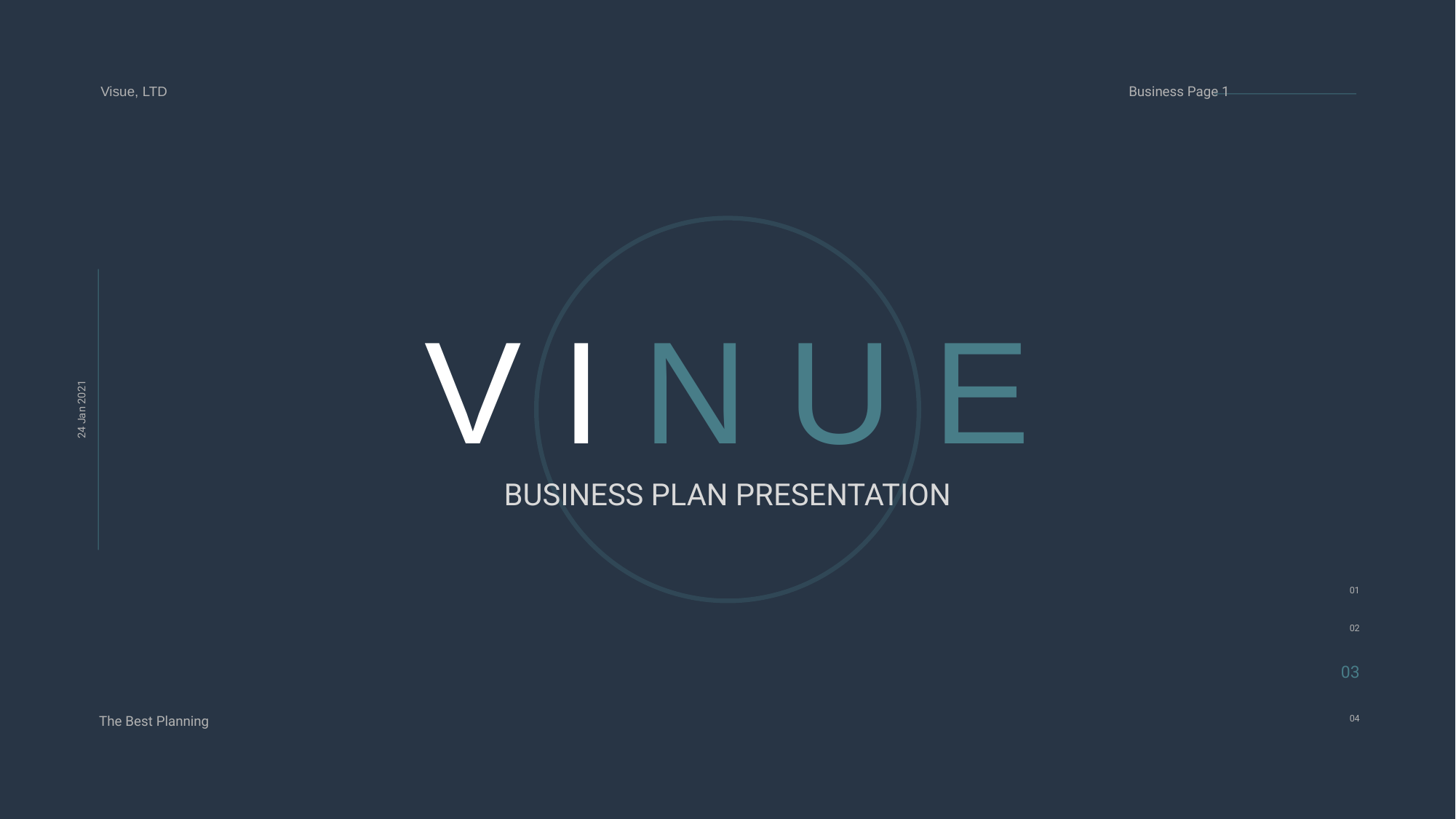

Visue, LTD
Business Page 1

V I N U E
24 Jan 2021
BUSINESS PLAN PRESENTATION
01
02
03
04
The Best Planning